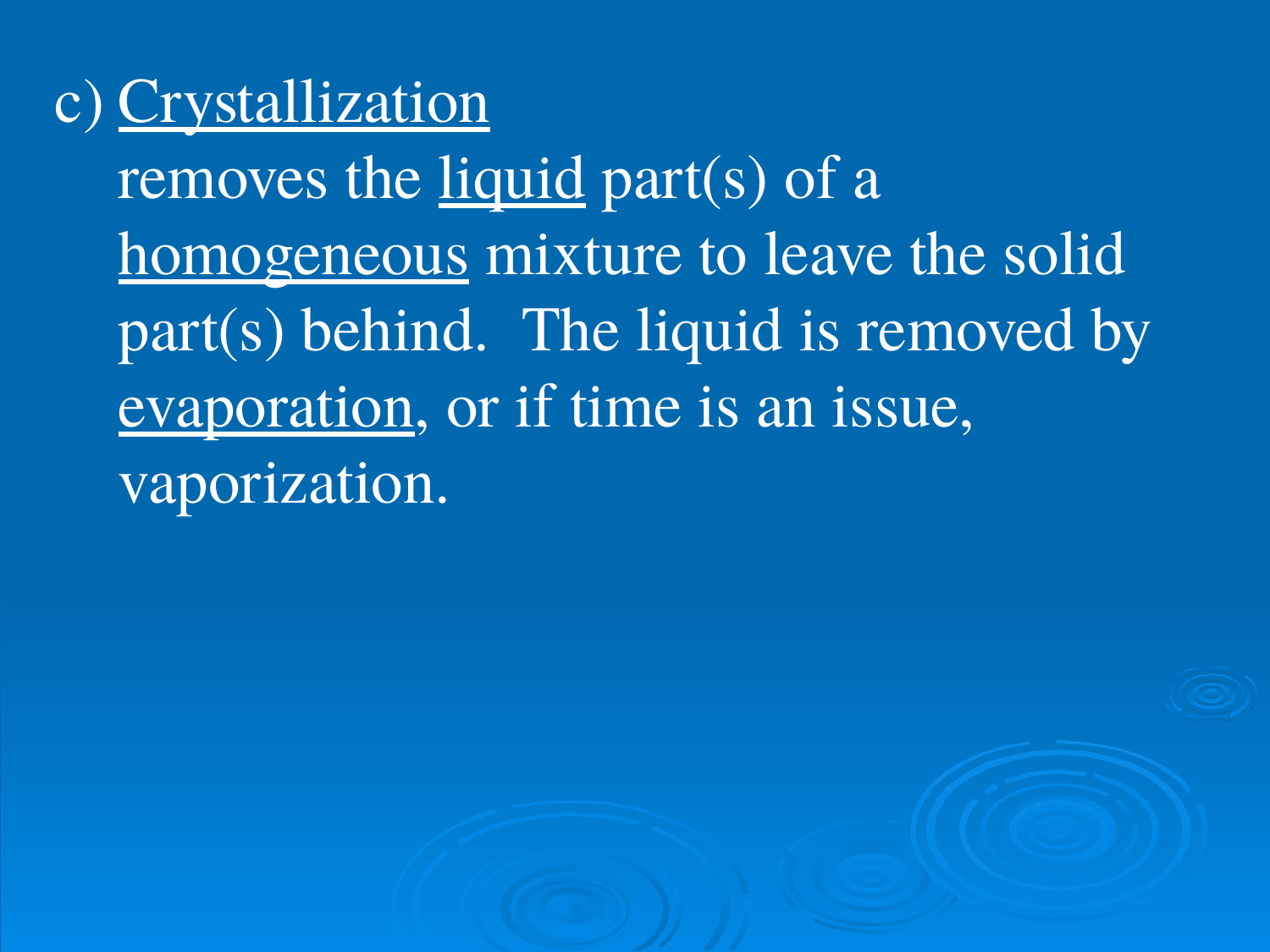

Crystallization 					removes the liquid part(s) of a homogeneous mixture to leave the solid part(s) behind.  The liquid is removed by evaporation, or if time is an issue, vaporization.